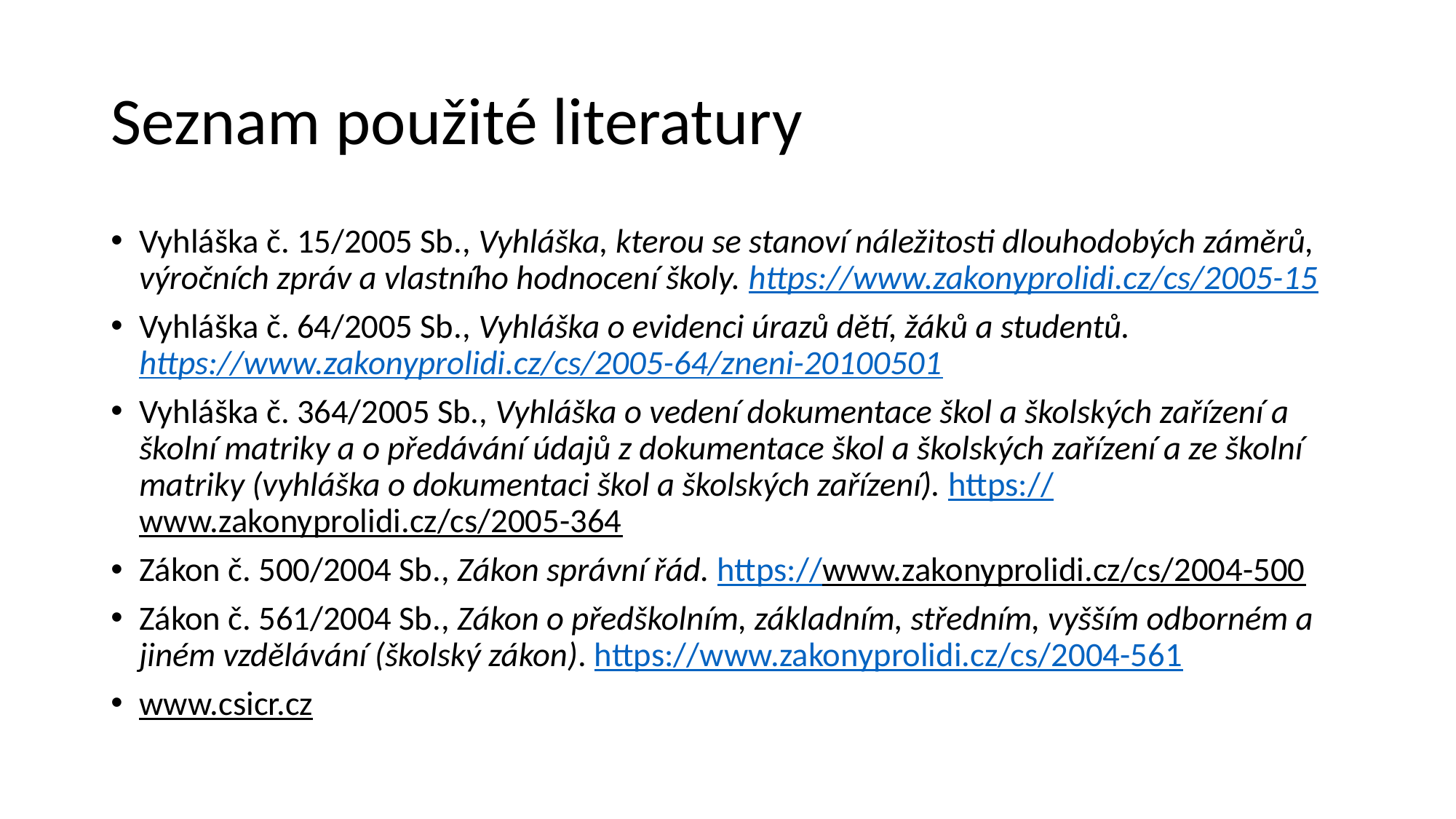

# Seznam použité literatury
Vyhláška č. 15/2005 Sb., Vyhláška, kterou se stanoví náležitosti dlouhodobých záměrů, výročních zpráv a vlastního hodnocení školy. https://www.zakonyprolidi.cz/cs/2005-15
Vyhláška č. 64/2005 Sb., Vyhláška o evidenci úrazů dětí, žáků a studentů. https://www.zakonyprolidi.cz/cs/2005-64/zneni-20100501
Vyhláška č. 364/2005 Sb., Vyhláška o vedení dokumentace škol a školských zařízení a školní matriky a o předávání údajů z dokumentace škol a školských zařízení a ze školní matriky (vyhláška o dokumentaci škol a školských zařízení). https://www.zakonyprolidi.cz/cs/2005-364
Zákon č. 500/2004 Sb., Zákon správní řád. https://www.zakonyprolidi.cz/cs/2004-500
Zákon č. 561/2004 Sb., Zákon o předškolním, základním, středním, vyšším odborném a jiném vzdělávání (školský zákon). https://www.zakonyprolidi.cz/cs/2004-561
www.csicr.cz